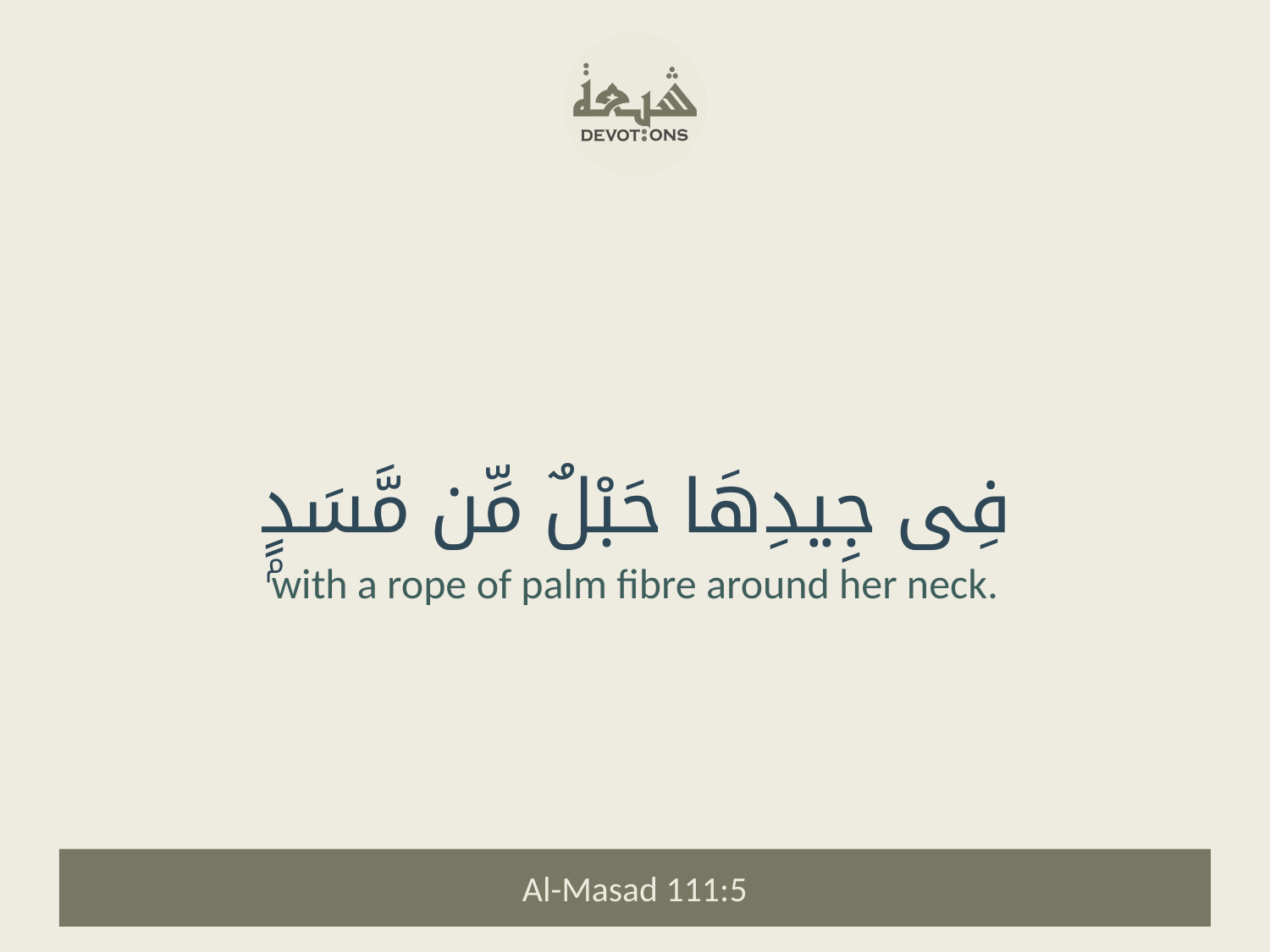

فِى جِيدِهَا حَبْلٌ مِّن مَّسَدٍۭ
with a rope of palm fibre around her neck.
Al-Masad 111:5